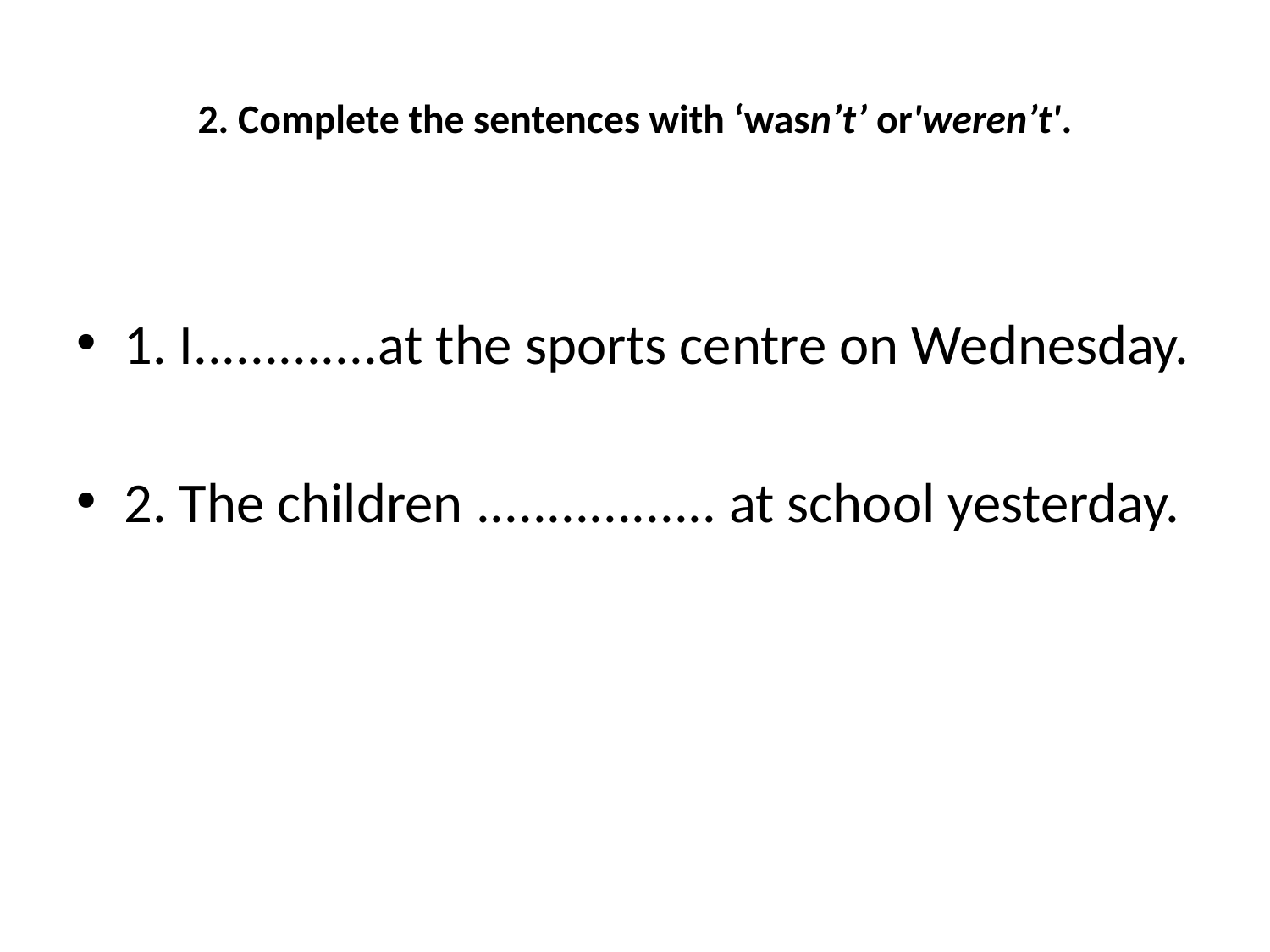

# 2. Complete the sentences with ‘wasn’t’ or'weren’t'.

1. I.............at the sports centre on Wednesday.

2. The children ................. at school yesterday.